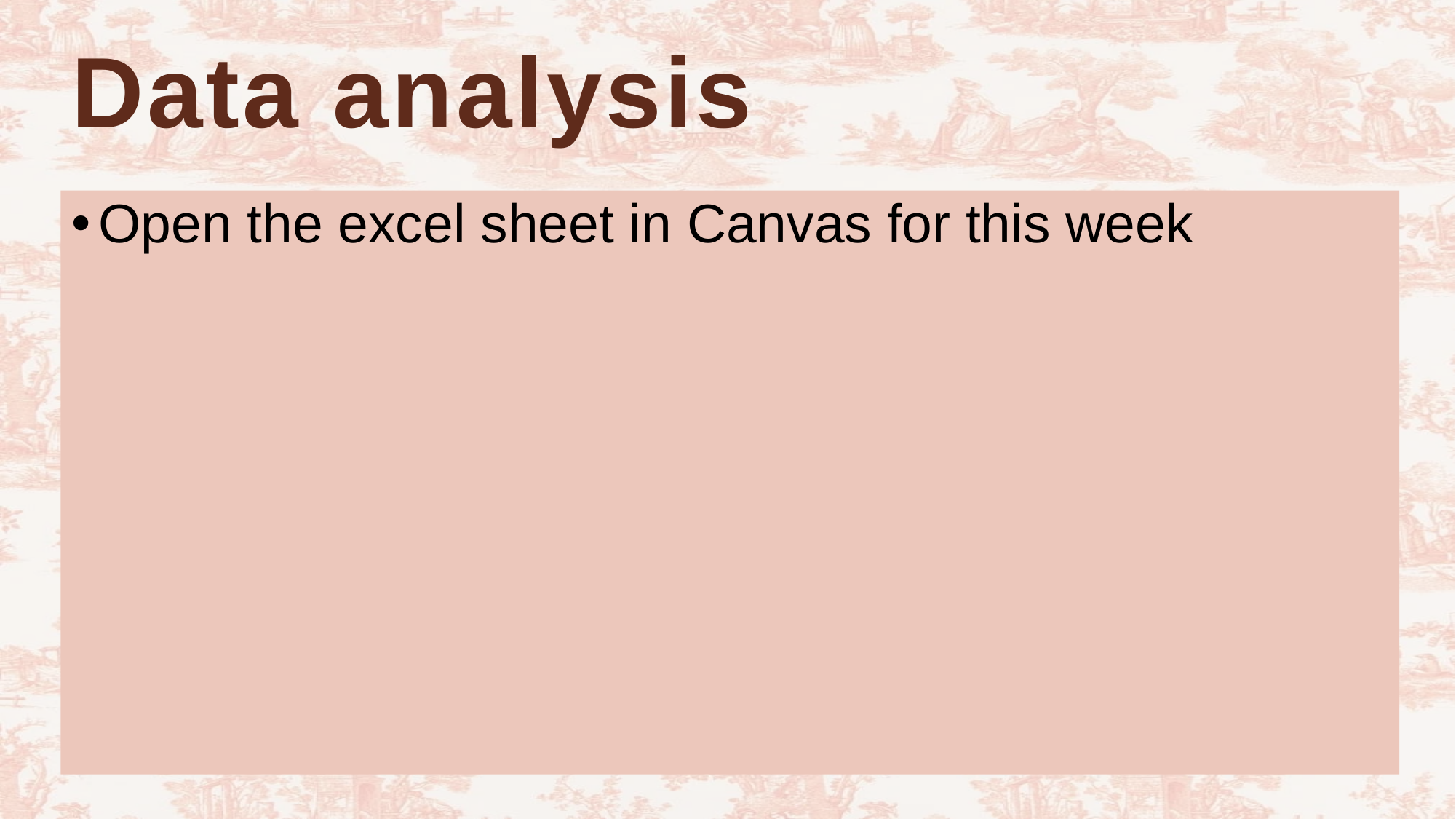

# Data analysis
Open the excel sheet in Canvas for this week